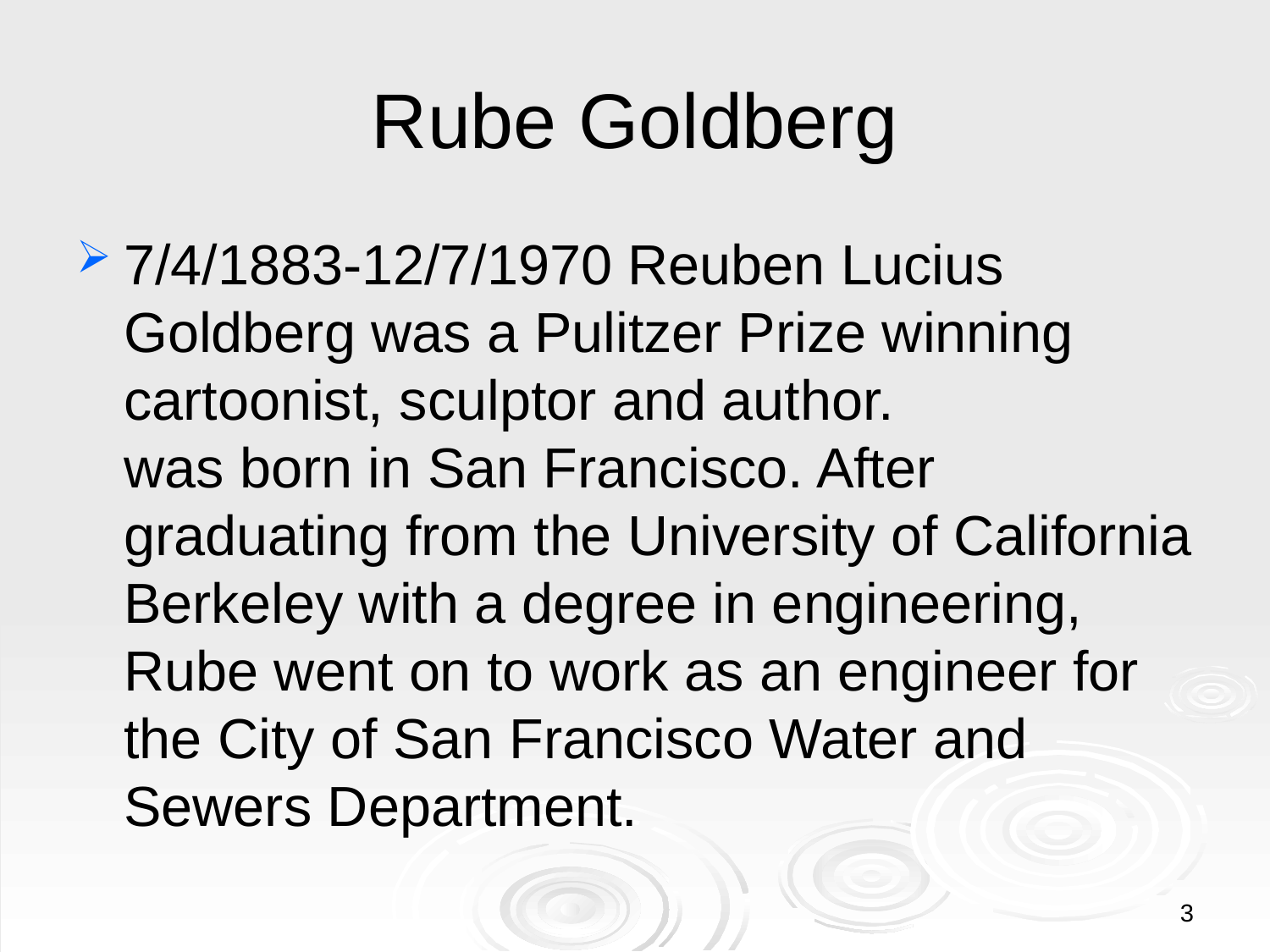

# Rube Goldberg
7/4/1883-12/7/1970 Reuben Lucius Goldberg was a Pulitzer Prize winning cartoonist, sculptor and author. 
was born in San Francisco. After graduating from the University of California Berkeley with a degree in engineering, Rube went on to work as an engineer for the City of San Francisco Water and Sewers Department.
3